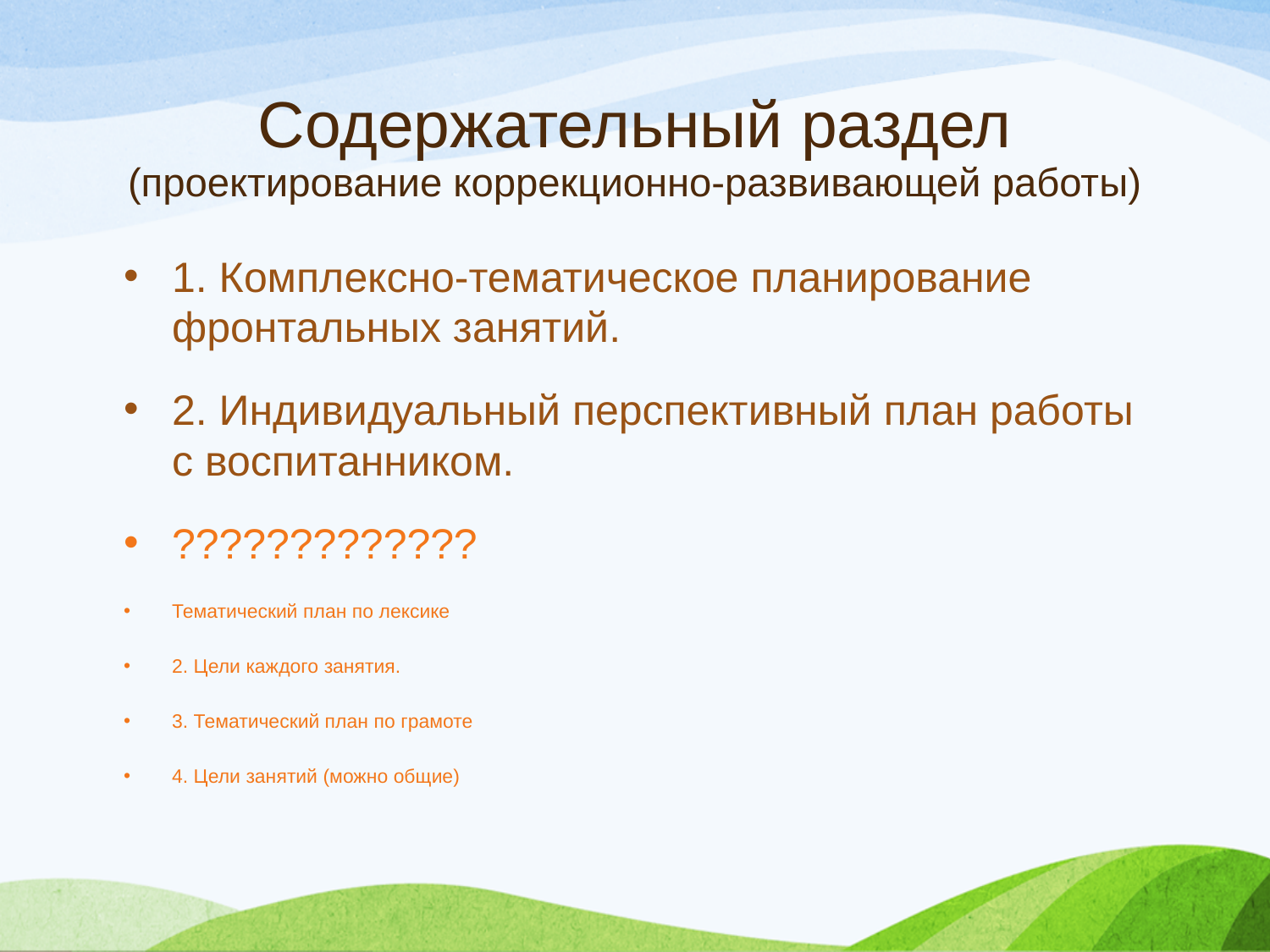

# Содержательный раздел (проектирование коррекционно-развивающей работы)
1. Комплексно-тематическое планирование фронтальных занятий.
2. Индивидуальный перспективный план работы с воспитанником.
?????????????
Тематический план по лексике
2. Цели каждого занятия.
3. Тематический план по грамоте
4. Цели занятий (можно общие)